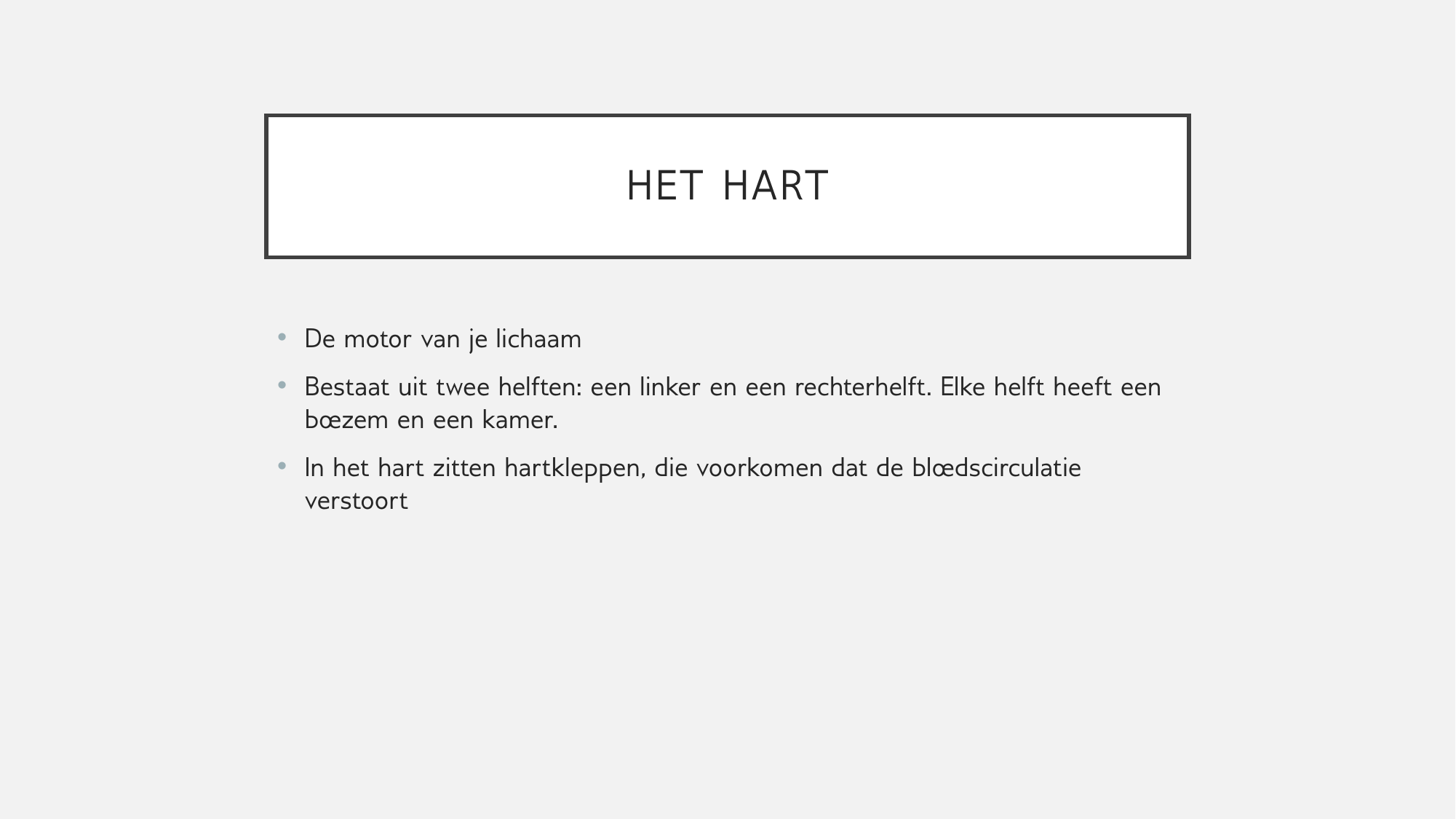

# Het hart
De motor van je lichaam
Bestaat uit twee helften: een linker en een rechterhelft. Elke helft heeft een boezem en een kamer.
In het hart zitten hartkleppen, die voorkomen dat de bloedscirculatie verstoort